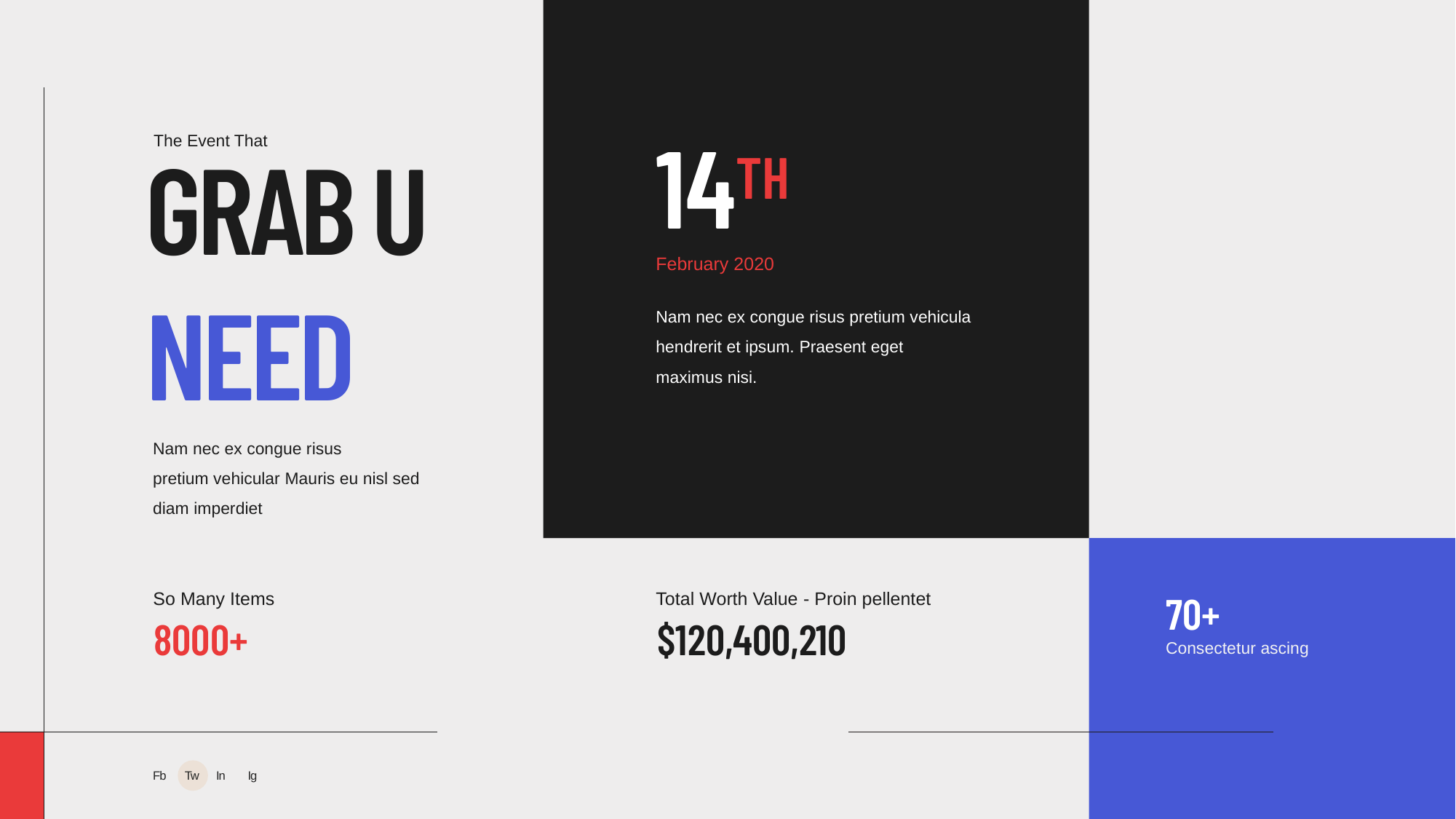

The Event That
14TH
GRAB U
NEED
February 2020
Nam nec ex congue risus pretium vehicula hendrerit et ipsum. Praesent eget maximus nisi.
Nam nec ex congue risus
pretium vehicular Mauris eu nisl sed diam imperdiet

So Many Items
Total Worth Value - Proin pellentet
70+
8000+
$120,400,210
Consectetur ascing

Fb
Tw
In
Ig